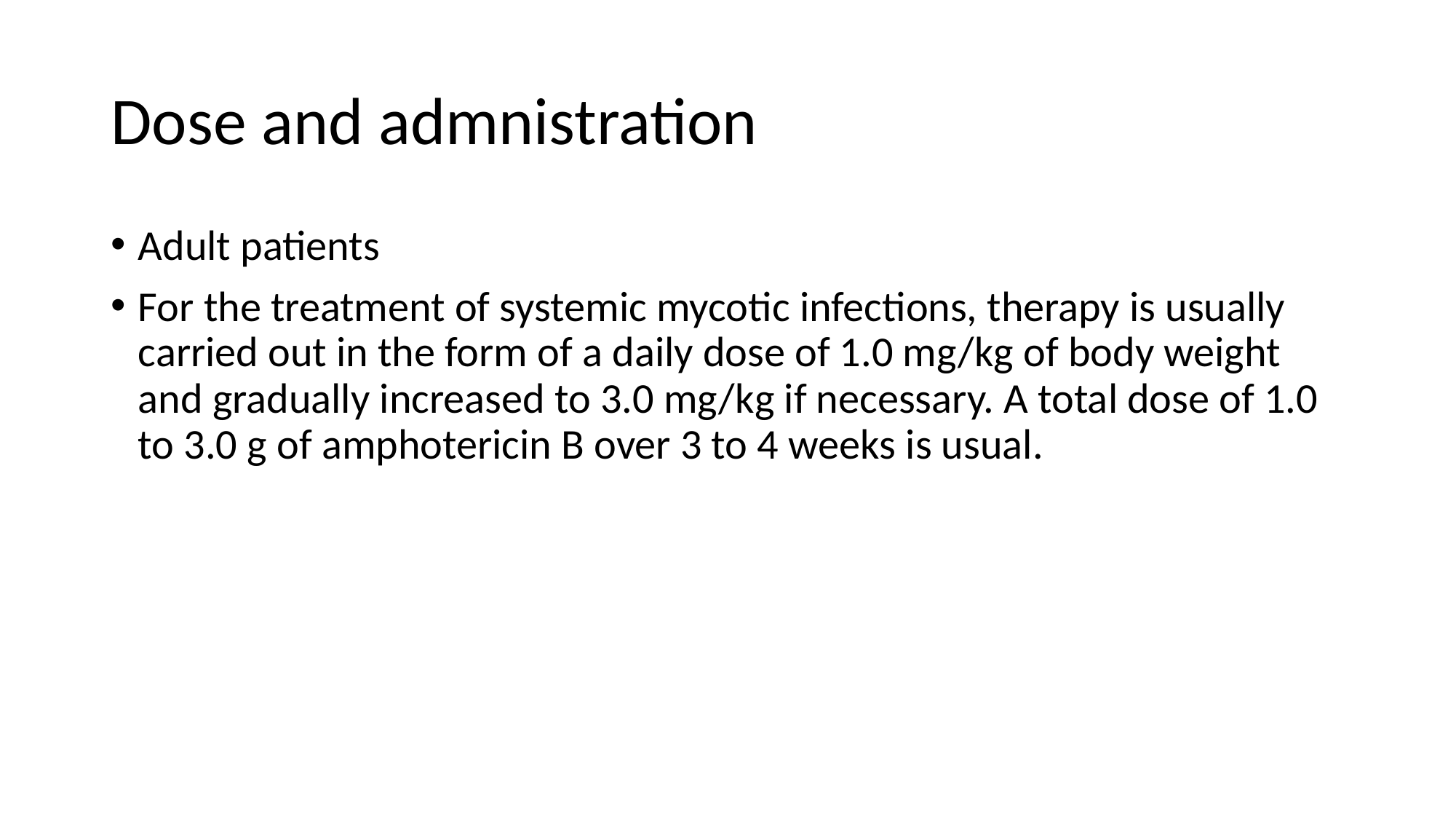

# Dose and admnistration
Adult patients
For the treatment of systemic mycotic infections, therapy is usually carried out in the form of a daily dose of 1.0 mg/kg of body weight and gradually increased to 3.0 mg/kg if necessary. A total dose of 1.0 to 3.0 g of amphotericin B over 3 to 4 weeks is usual.